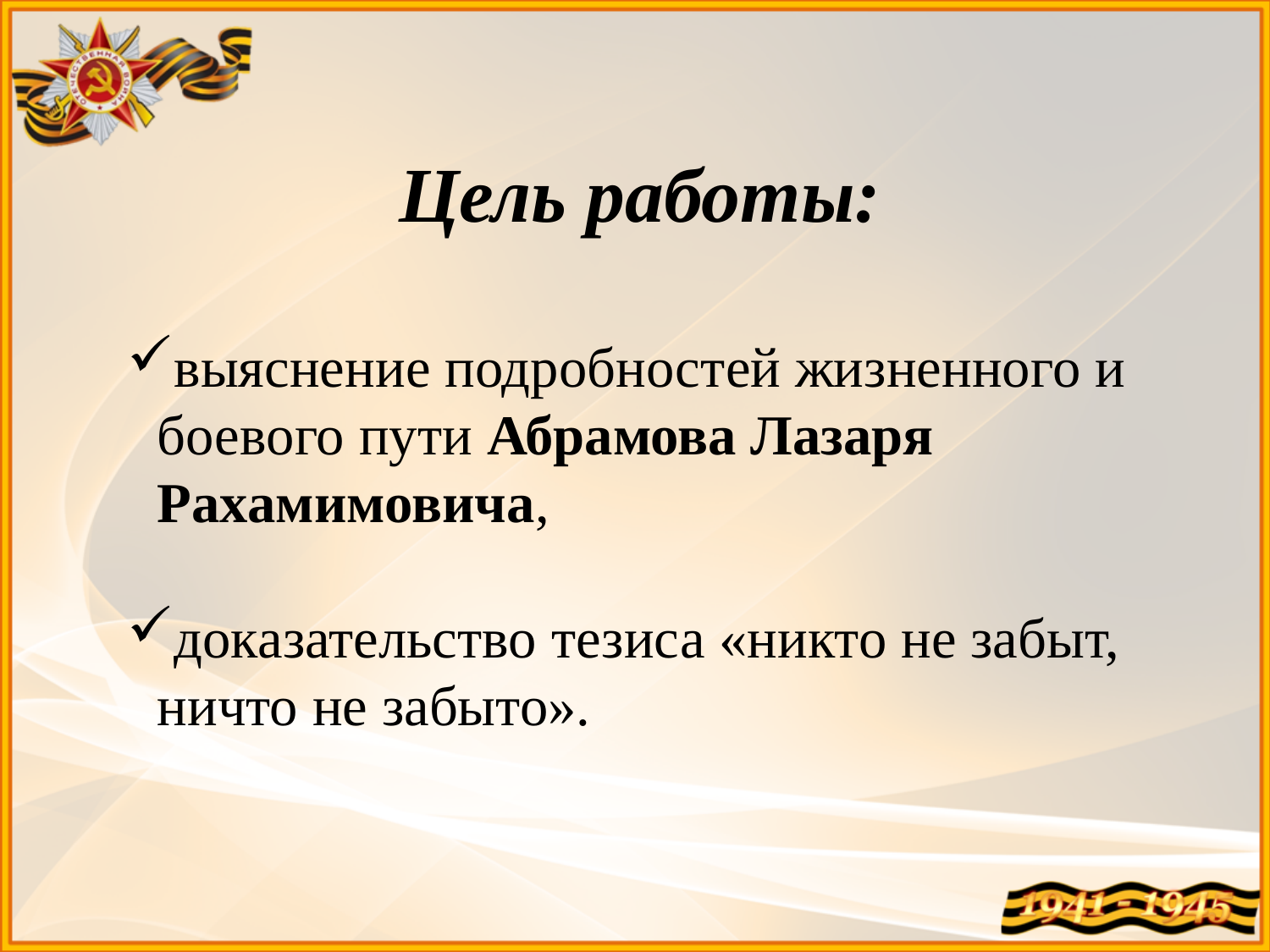

Цель работы:

выяснение подробностей жизненного и боевого пути Абрамова Лазаря Рахамимовича,

доказательство тезиса «никто не забыт, ничто не забыто».